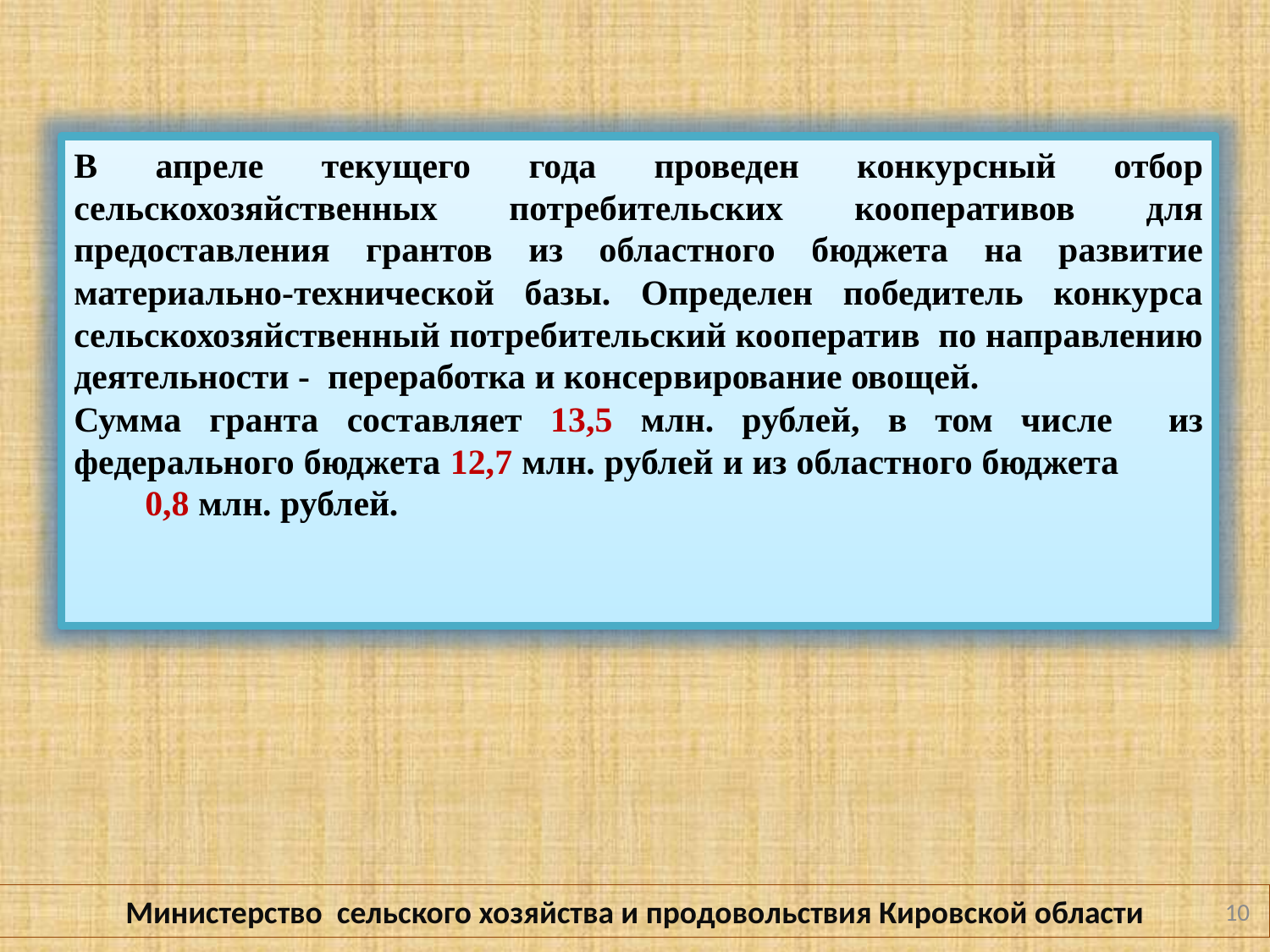

В апреле текущего года проведен конкурсный отбор сельскохозяйственных потребительских кооперативов для предоставления грантов из областного бюджета на развитие материально-технической базы. Определен победитель конкурса сельскохозяйственный потребительский кооператив  по направлению деятельности -  переработка и консервирование овощей.
Сумма гранта составляет 13,5 млн. рублей, в том числе  из федерального бюджета 12,7 млн. рублей и из областного бюджета                  0,8 млн. рублей.

Министерство  сельского хозяйства и продовольствия Кировской области
10